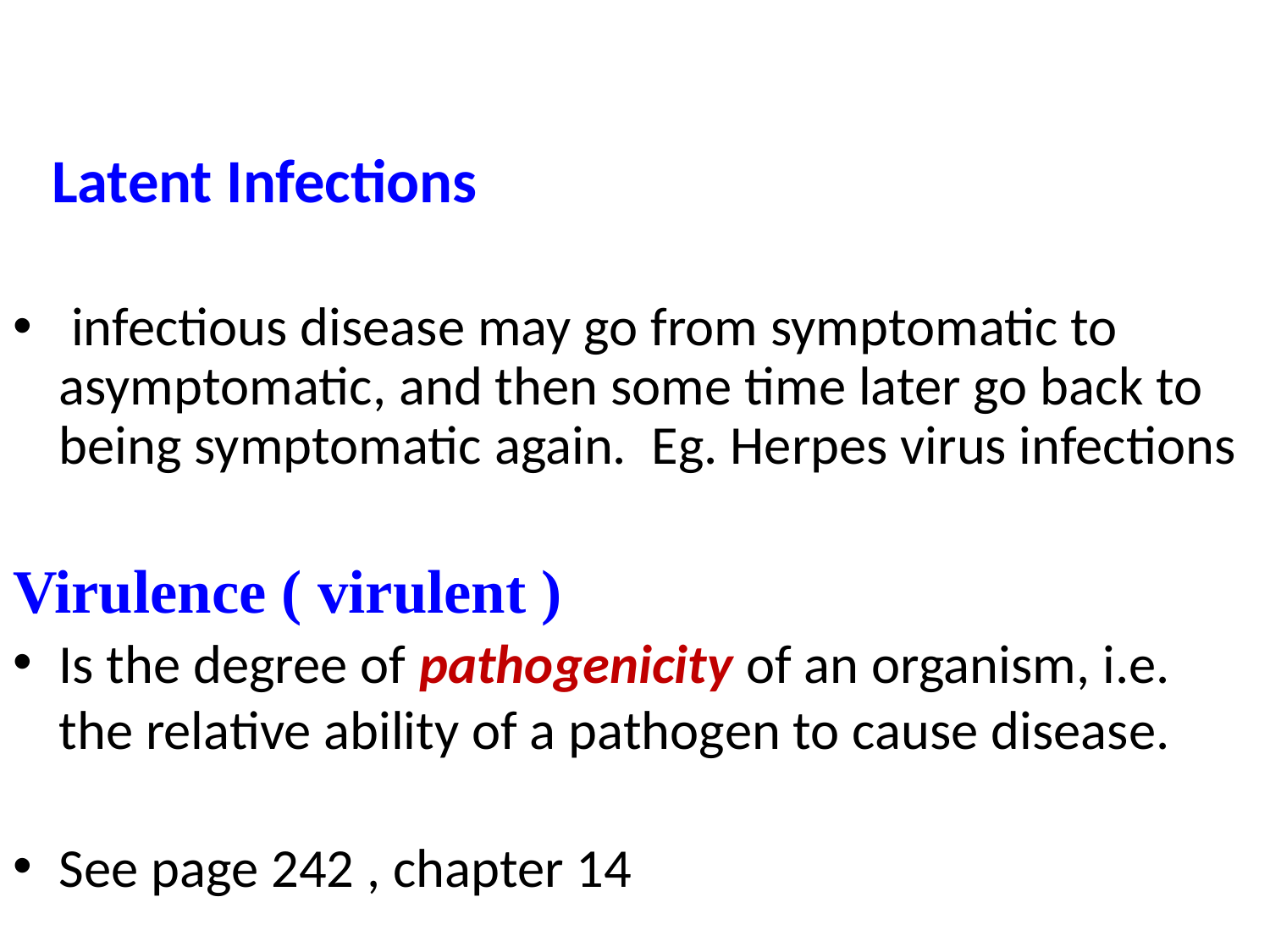

Latent Infections
 infectious disease may go from symptomatic to asymptomatic, and then some time later go back to being symptomatic again.  Eg. Herpes virus infections
Virulence ( virulent )
Is the degree of pathogenicity of an organism, i.e. the relative ability of a pathogen to cause disease.

See page 242 , chapter 14